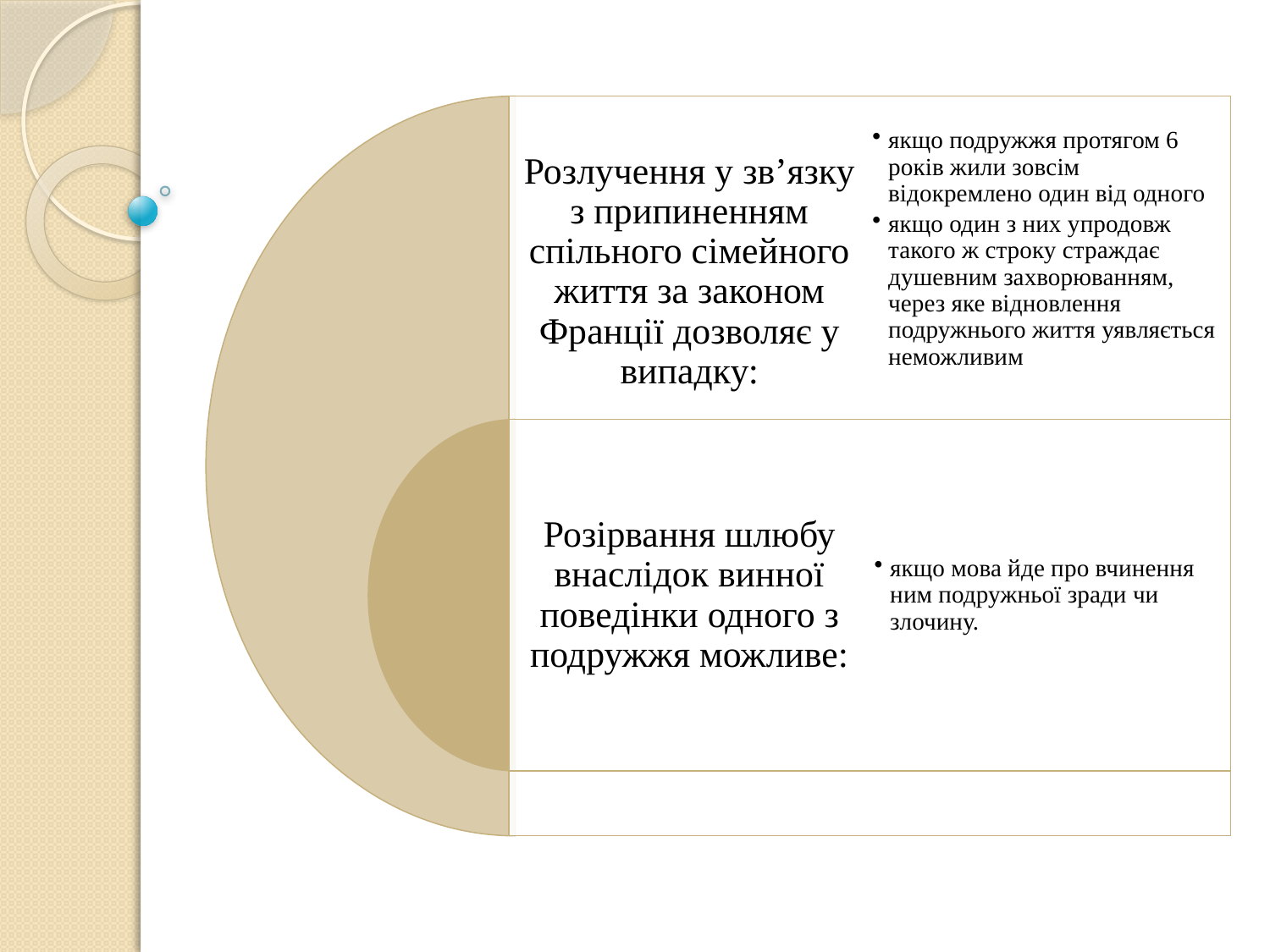

Розлучення у зв’язку з припиненням спільного сімейного життя за законом Франції дозволяє у випадку:
Розірвання шлюбу внаслідок винної поведінки одного з подружжя можливе:
якщо подружжя протягом 6 років жили зовсім відокремлено один від одного
якщо один з них упродовж такого ж строку страждає душевним захворюванням, через яке відновлення подружнього життя уявляється неможливим
якщо мова йде про вчинення ним подружньої зради чи злочину.